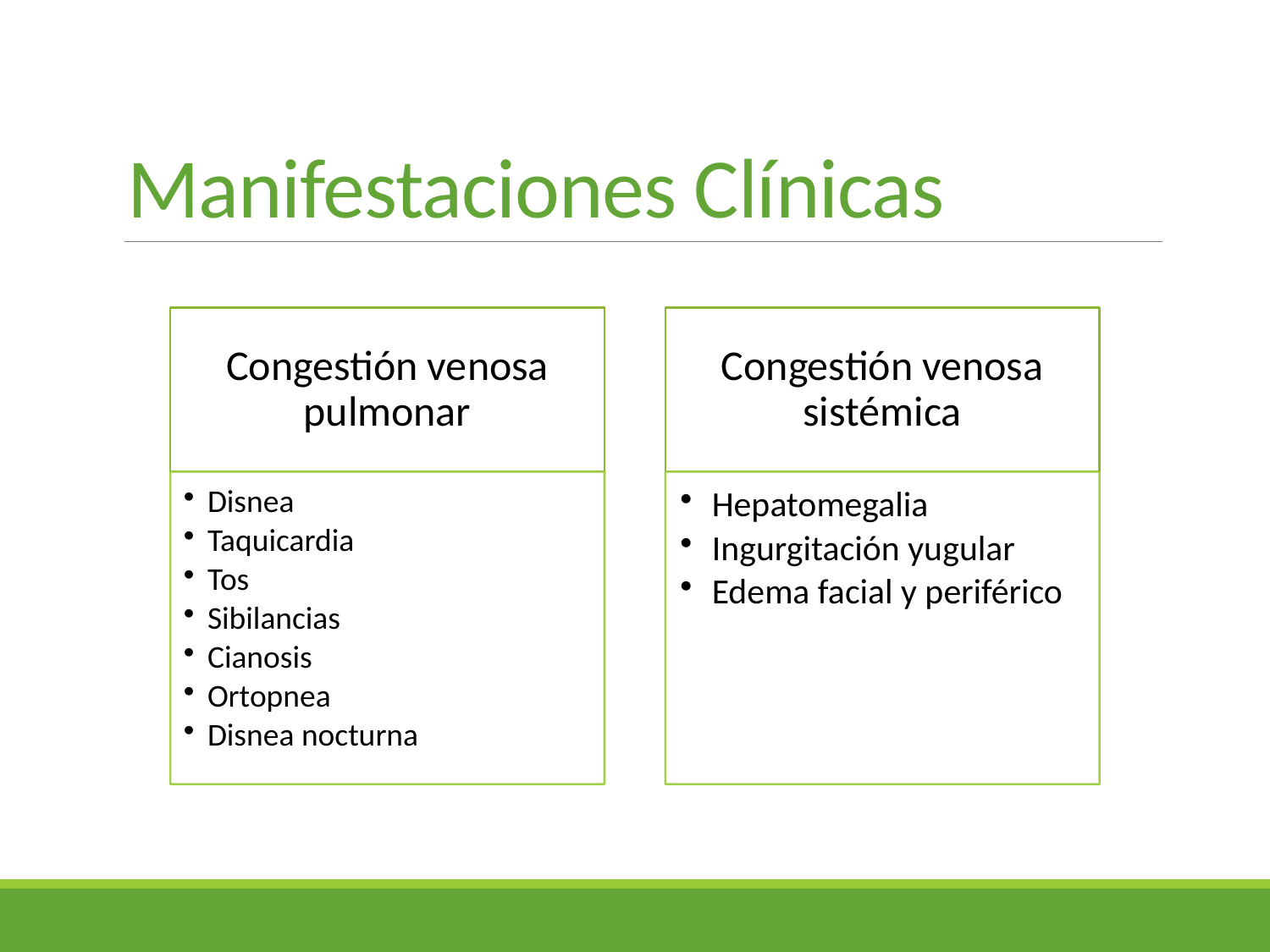

# Manifestaciones Clínicas
Congestión venosa pulmonar
Disnea
Taquicardia
Tos
Sibilancias
Cianosis
Ortopnea
Disnea nocturna
Congestión venosa sistémica
Hepatomegalia
Ingurgitación yugular
Edema facial y periférico